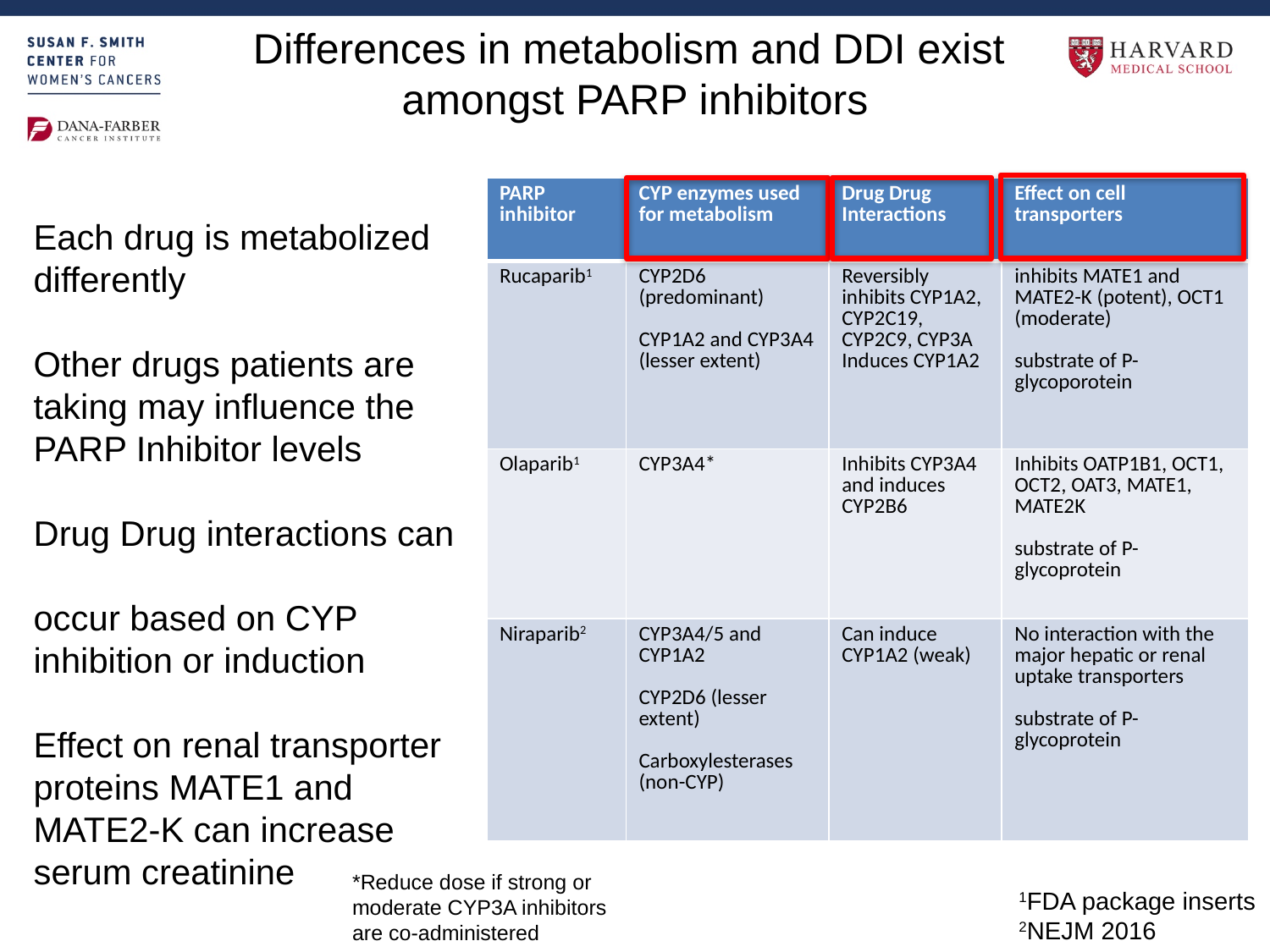

# Differences in metabolism and DDI exist amongst PARP inhibitors

| PARP inhibitor | CYP enzymes used for metabolism | Drug Drug Interactions | Effect on cell transporters |
| --- | --- | --- | --- |
| Rucaparib1 | CYP2D6 (predominant) CYP1A2 and CYP3A4 (lesser extent) | Reversibly inhibits CYP1A2, CYP2C19, CYP2C9, CYP3A Induces CYP1A2 | inhibits MATE1 and MATE2-K (potent), OCT1 (moderate) substrate of P-glycoporotein |
| Olaparib1 | CYP3A4\* | Inhibits CYP3A4 and induces CYP2B6 | Inhibits OATP1B1, OCT1, OCT2, OAT3, MATE1, MATE2K substrate of P-glycoprotein |
| Niraparib2 | CYP3A4/5 and CYP1A2 CYP2D6 (lesser extent) Carboxylesterases (non-CYP) | Can induce CYP1A2 (weak) | No interaction with the major hepatic or renal uptake transporters substrate of P-glycoprotein |
Each drug is metabolized differently

Other drugs patients are taking may influence the PARP Inhibitor levels

Drug Drug interactions can
occur based on CYP inhibition or induction

Effect on renal transporter
proteins MATE1 and MATE2-K can increase serum creatinine
*Reduce dose if strong or
moderate CYP3A inhibitors
are co-administered
1FDA package inserts
2NEJM 2016